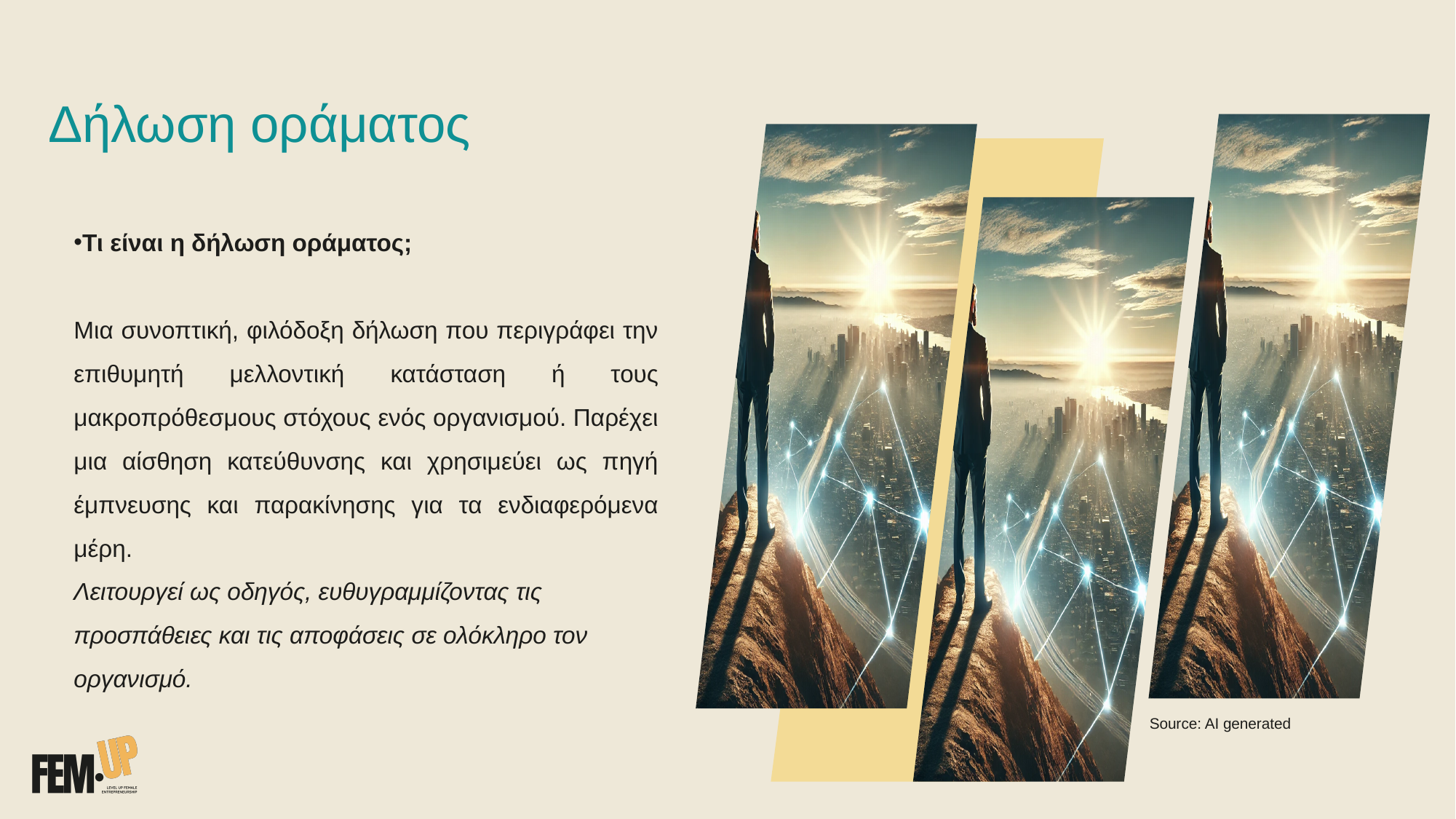

# Δήλωση οράματος

Τι είναι η δήλωση οράματος;

Μια συνοπτική, φιλόδοξη δήλωση που περιγράφει την επιθυμητή μελλοντική κατάσταση ή τους μακροπρόθεσμους στόχους ενός οργανισμού. Παρέχει μια αίσθηση κατεύθυνσης και χρησιμεύει ως πηγή έμπνευσης και παρακίνησης για τα ενδιαφερόμενα μέρη.
Λειτουργεί ως οδηγός, ευθυγραμμίζοντας τις προσπάθειες και τις αποφάσεις σε ολόκληρο τον οργανισμό.
Source: AI generated